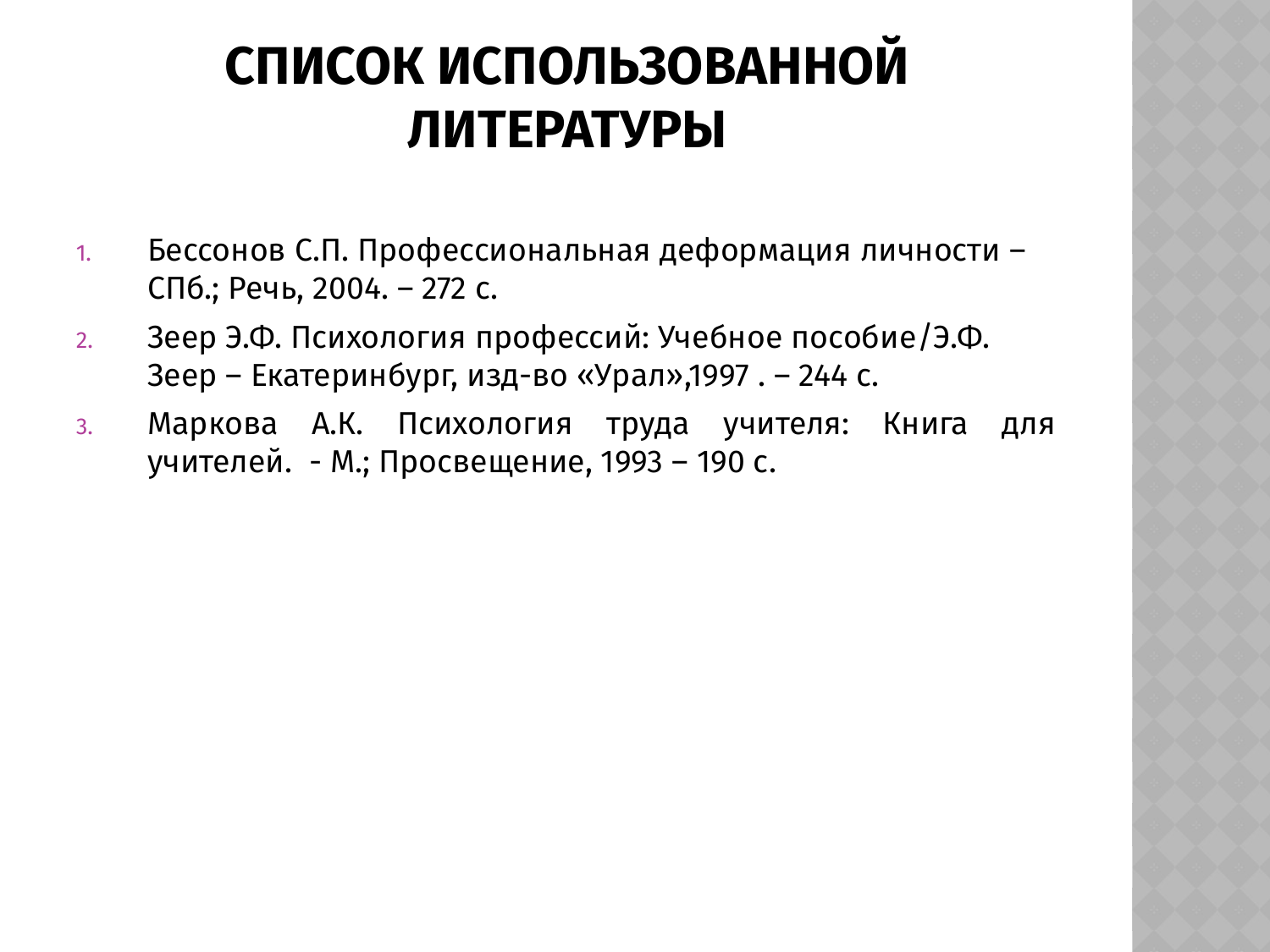

# Список использованной литературы
Бессонов С.П. Профессиональная деформация личности – СПб.; Речь, 2004. – 272 с.
Зеер Э.Ф. Психология профессий: Учебное пособие/Э.Ф. Зеер – Екатеринбург, изд-во «Урал»,1997 . – 244 с.
Маркова А.К. Психология труда учителя: Книга для учителей.  - М.; Просвещение, 1993 – 190 с.